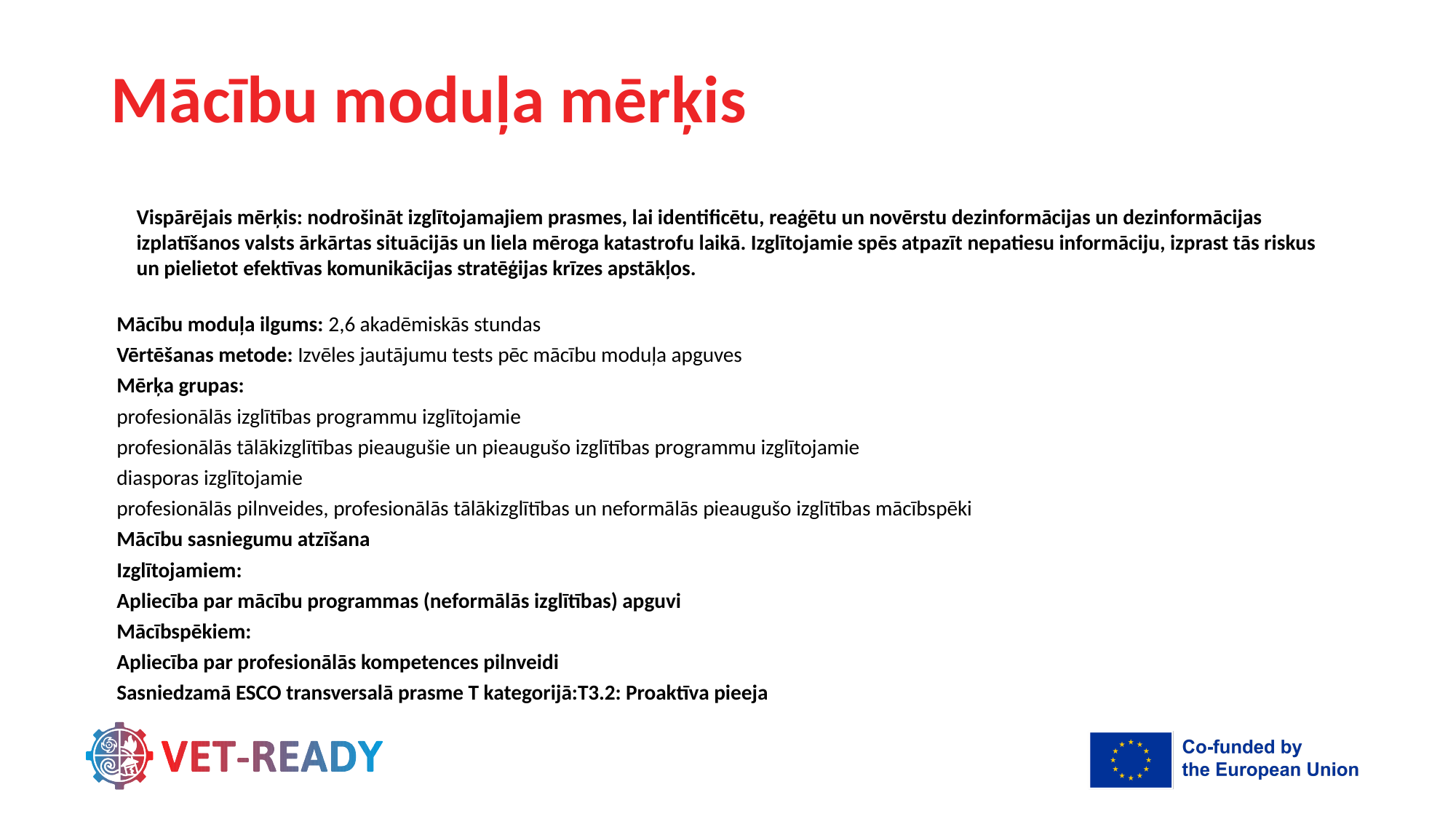

# Mācību moduļa mērķis
Vispārējais mērķis: nodrošināt izglītojamajiem prasmes, lai identificētu, reaģētu un novērstu dezinformācijas un dezinformācijas izplatīšanos valsts ārkārtas situācijās un liela mēroga katastrofu laikā. Izglītojamie spēs atpazīt nepatiesu informāciju, izprast tās riskus un pielietot efektīvas komunikācijas stratēģijas krīzes apstākļos.

Mācību moduļa ilgums: 2,6 akadēmiskās stundas
Vērtēšanas metode: Izvēles jautājumu tests pēc mācību moduļa apguves
Mērķa grupas:
profesionālās izglītības programmu izglītojamie
profesionālās tālākizglītības pieaugušie un pieaugušo izglītības programmu izglītojamie
diasporas izglītojamie
profesionālās pilnveides, profesionālās tālākizglītības un neformālās pieaugušo izglītības mācībspēki
Mācību sasniegumu atzīšana
Izglītojamiem:
Apliecība par mācību programmas (neformālās izglītības) apguvi
Mācībspēkiem:
Apliecība par profesionālās kompetences pilnveidi
Sasniedzamā ESCO transversalā prasme T kategorijā:T3.2: Proaktīva pieeja